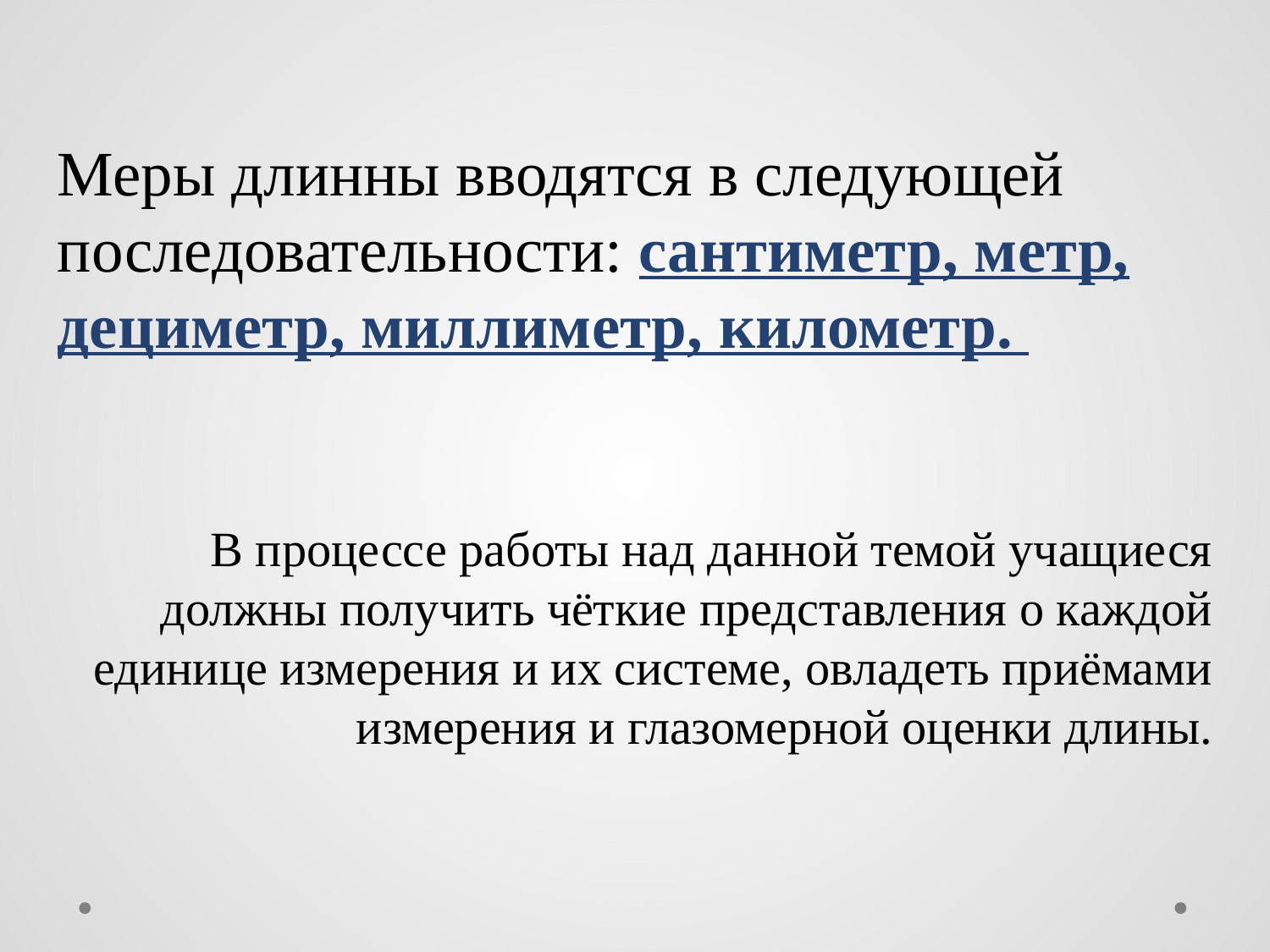

Меры длинны вводятся в следующей последовательности: сантиметр, метр, дециметр, миллиметр, километр.

В процессе работы над данной темой учащиеся должны получить чёткие представления о каждой единице измерения и их системе, овладеть приёмами измерения и глазомерной оценки длины.